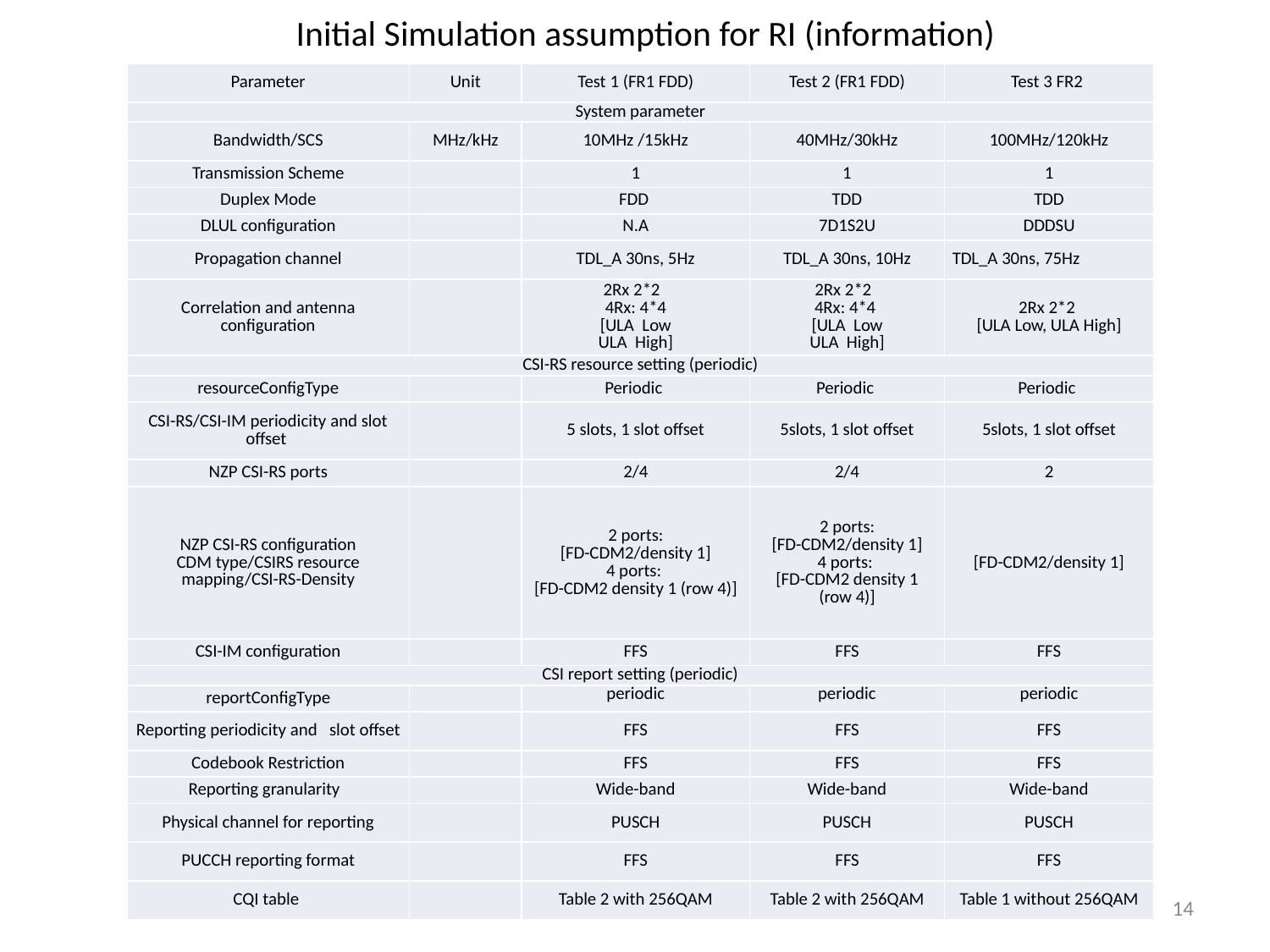

# Initial Simulation assumption for RI (information)
| Parameter | Unit | Test 1 (FR1 FDD) | Test 2 (FR1 FDD) | Test 3 FR2 |
| --- | --- | --- | --- | --- |
| System parameter |  |  |  |  |
| Bandwidth/SCS | MHz/kHz | 10MHz /15kHz | 40MHz/30kHz | 100MHz/120kHz |
| Transmission Scheme |  | 1 | 1 | 1 |
| Duplex Mode |  | FDD | TDD | TDD |
| DLUL configuration |  | N.A | 7D1S2U | DDDSU |
| Propagation channel |  | TDL\_A 30ns, 5Hz | TDL\_A 30ns, 10Hz | TDL\_A 30ns, 75Hz |
| Correlation and antenna configuration |  | 2Rx 2\*2 4Rx: 4\*4 [ULA Low ULA High] | 2Rx 2\*2 4Rx: 4\*4 [ULA Low ULA High] | 2Rx 2\*2 [ULA Low, ULA High] |
| CSI-RS resource setting (periodic) |  |  |  |  |
| resourceConfigType |  | Periodic | Periodic | Periodic |
| CSI-RS/CSI-IM periodicity and slot offset |  | 5 slots, 1 slot offset | 5slots, 1 slot offset | 5slots, 1 slot offset |
| NZP CSI-RS ports |  | 2/4 | 2/4 | 2 |
| NZP CSI-RS configuration CDM type/CSIRS resource mapping/CSI-RS-Density |  | 2 ports: [FD-CDM2/density 1] 4 ports: [FD-CDM2 density 1 (row 4)] | 2 ports: [FD-CDM2/density 1] 4 ports: [FD-CDM2 density 1 (row 4)] | [FD-CDM2/density 1] |
| CSI-IM configuration |  | FFS | FFS | FFS |
| CSI report setting (periodic) |  |  |  |  |
| reportConfigType |  | periodic | periodic | periodic |
| Reporting periodicity and slot offset |  | FFS | FFS | FFS |
| Codebook Restriction |  | FFS | FFS | FFS |
| Reporting granularity |  | Wide-band | Wide-band | Wide-band |
| Physical channel for reporting |  | PUSCH | PUSCH | PUSCH |
| PUCCH reporting format |  | FFS | FFS | FFS |
| CQI table |  | Table 2 with 256QAM | Table 2 with 256QAM | Table 1 without 256QAM |
14